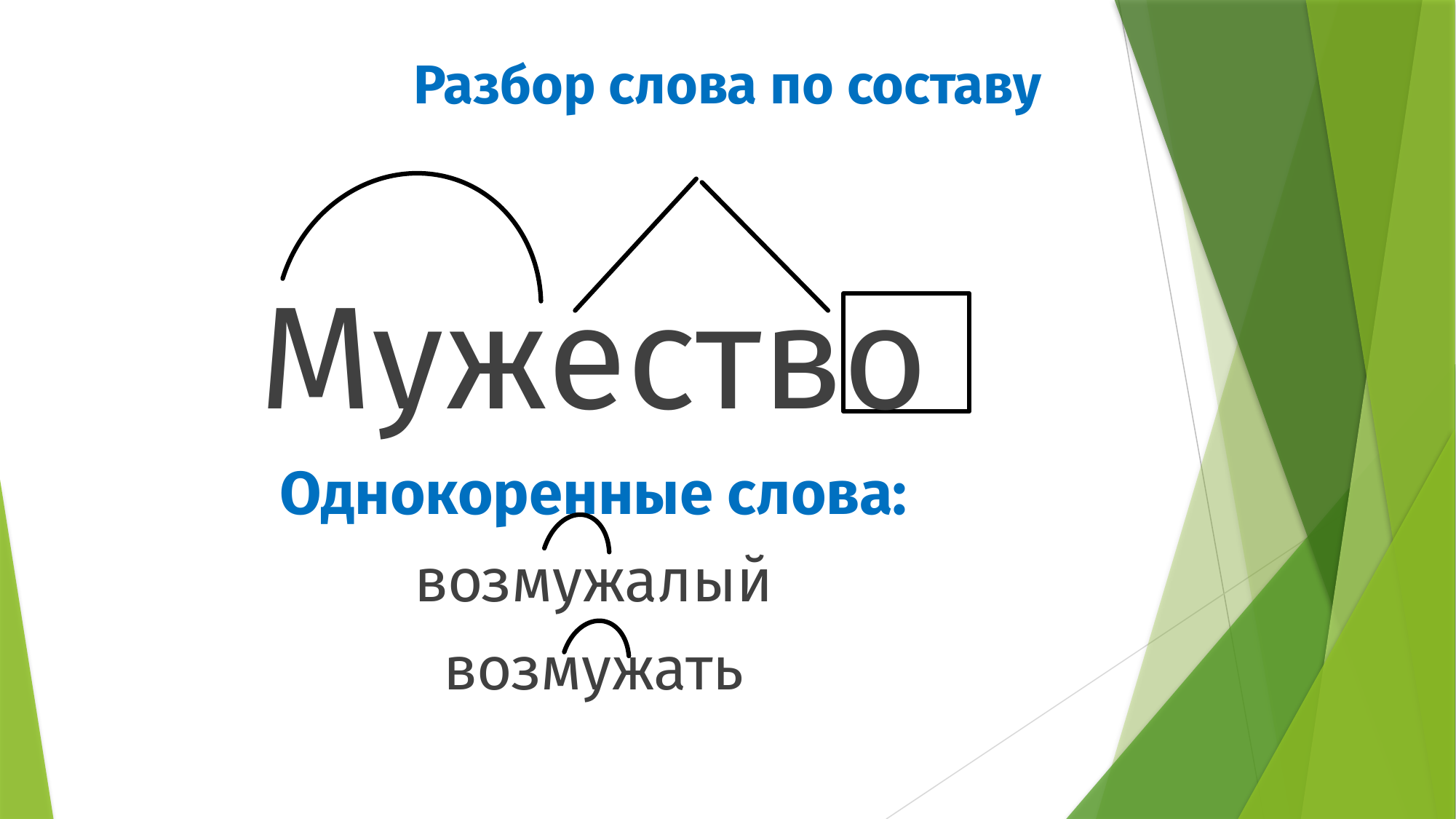

# Разбор слова по составу

Мужество
Однокоренные слова:
возмужалый
возмужать